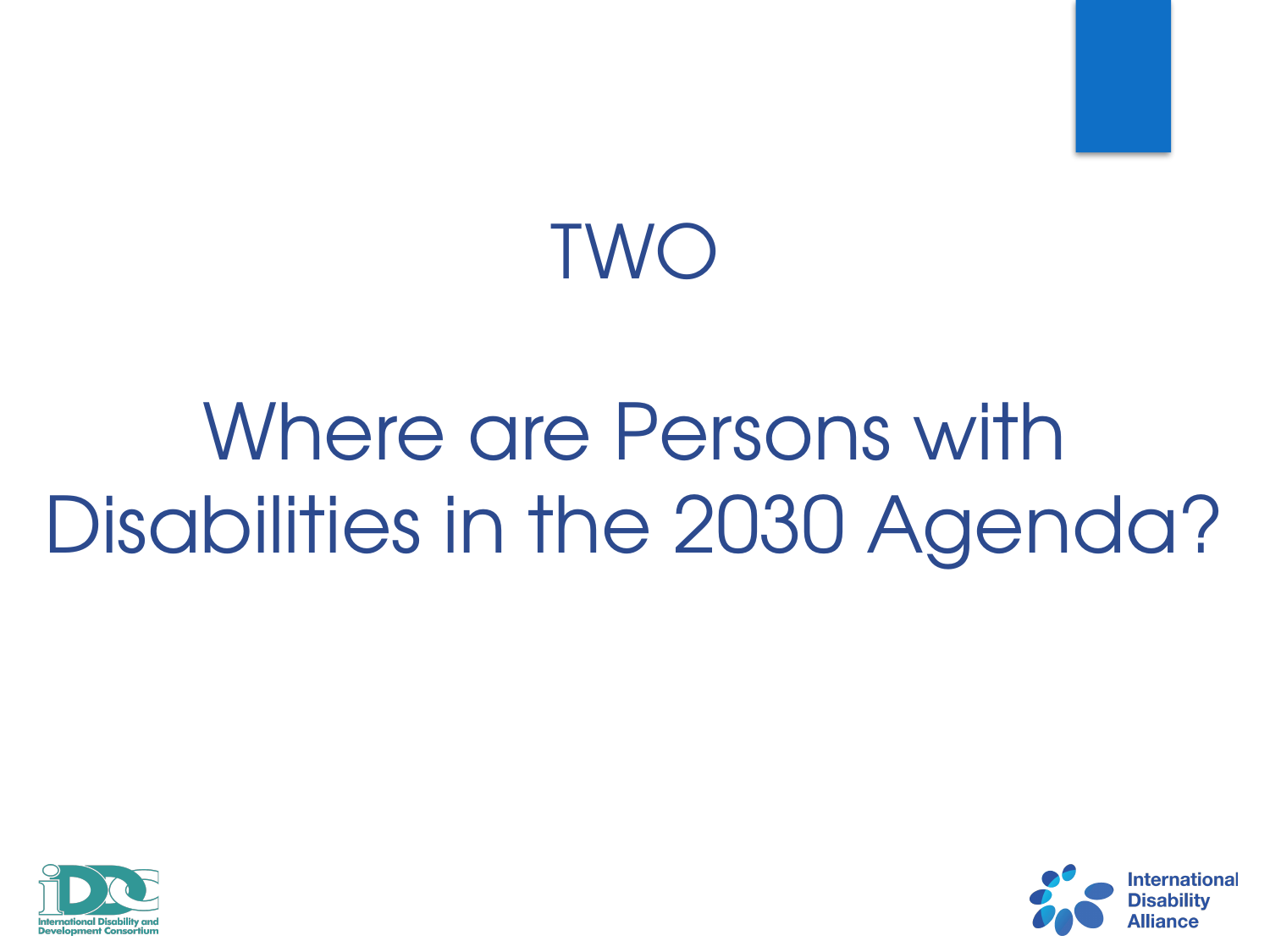

# TWO Where are Persons with Disabilities in the 2030 Agenda?